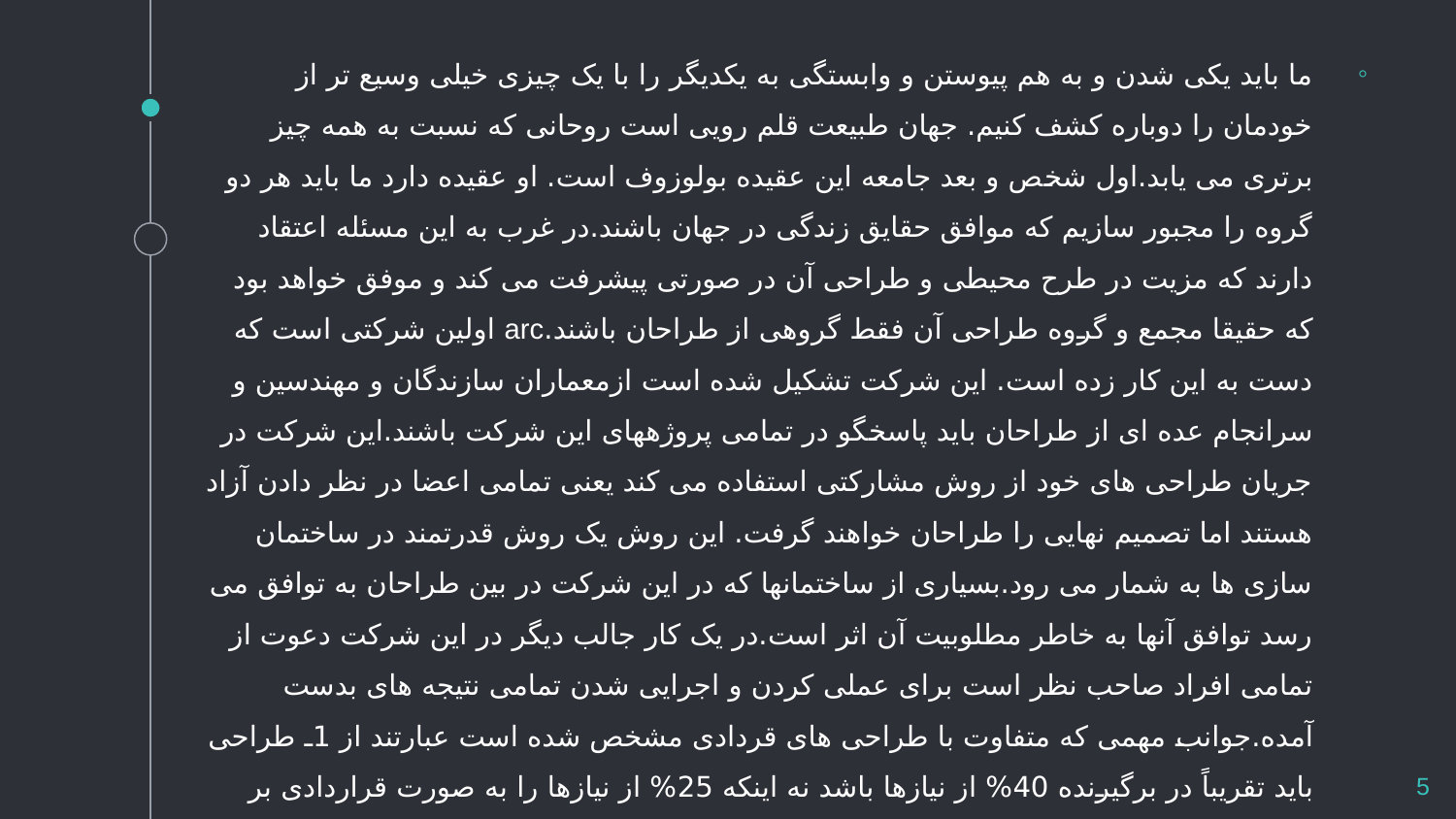

ما باید یکی شدن و به هم پیوستن و وابستگی به یکدیگر را با یک چیزی خیلی وسیع تر از خودمان را دوباره کشف کنیم. جهان طبیعت قلم رویی است روحانی که نسبت به همه چیز برتری می یابد.اول شخص و بعد جامعه این عقیده بولوزوف است. او عقیده دارد ما باید هر دو گروه را مجبور سازیم که موافق حقایق زندگی در جهان باشند.در غرب به این مسئله اعتقاد دارند که مزیت در طرح محیطی و طراحی آن در صورتی پیشرفت می کند و موفق خواهد بود که حقیقا مجمع و گروه طراحی آن فقط گروهی از طراحان باشند.arc اولین شرکتی است که دست به این کار زده است. این شرکت تشکیل شده است ازمعماران سازندگان و مهندسین و سرانجام عده ای از طراحان باید پاسخگو در تمامی پروژههای این شرکت باشند.این شرکت در جریان طراحی های خود از روش مشارکتی استفاده می کند یعنی تمامی اعضا در نظر دادن آزاد هستند اما تصمیم نهایی را طراحان خواهند گرفت. این روش یک روش قدرتمند در ساختمان سازی ها به شمار می رود.بسیاری از ساختمانها که در این شرکت در بین طراحان به توافق می رسد توافق آنها به خاطر مطلوبیت آن اثر است.در یک کار جالب دیگر در این شرکت دعوت از تمامی افراد صاحب نظر است برای عملی کردن و اجرایی شدن تمامی نتیجه های بدست آمده.جوانب مهمی که متفاوت با طراحی های قردادی مشخص شده است عبارتند از 1ـ طراحی باید تقریباً در برگیرنده 40% از نیازها باشد نه اینکه 25% از نیازها را به صورت قراردادی بر طرف کند.2ـ روند طراحی جرینی است آشفته و پر دست انداز. بنابر این احتیاج به زمان طولانی دارد. طراحی به تفکر گروهای صادق و آزمایش کردن احتیاج دارد.3ـ ایجاد ساختمان نیاز مند یکپارچه سازی و اتحاد است.
5